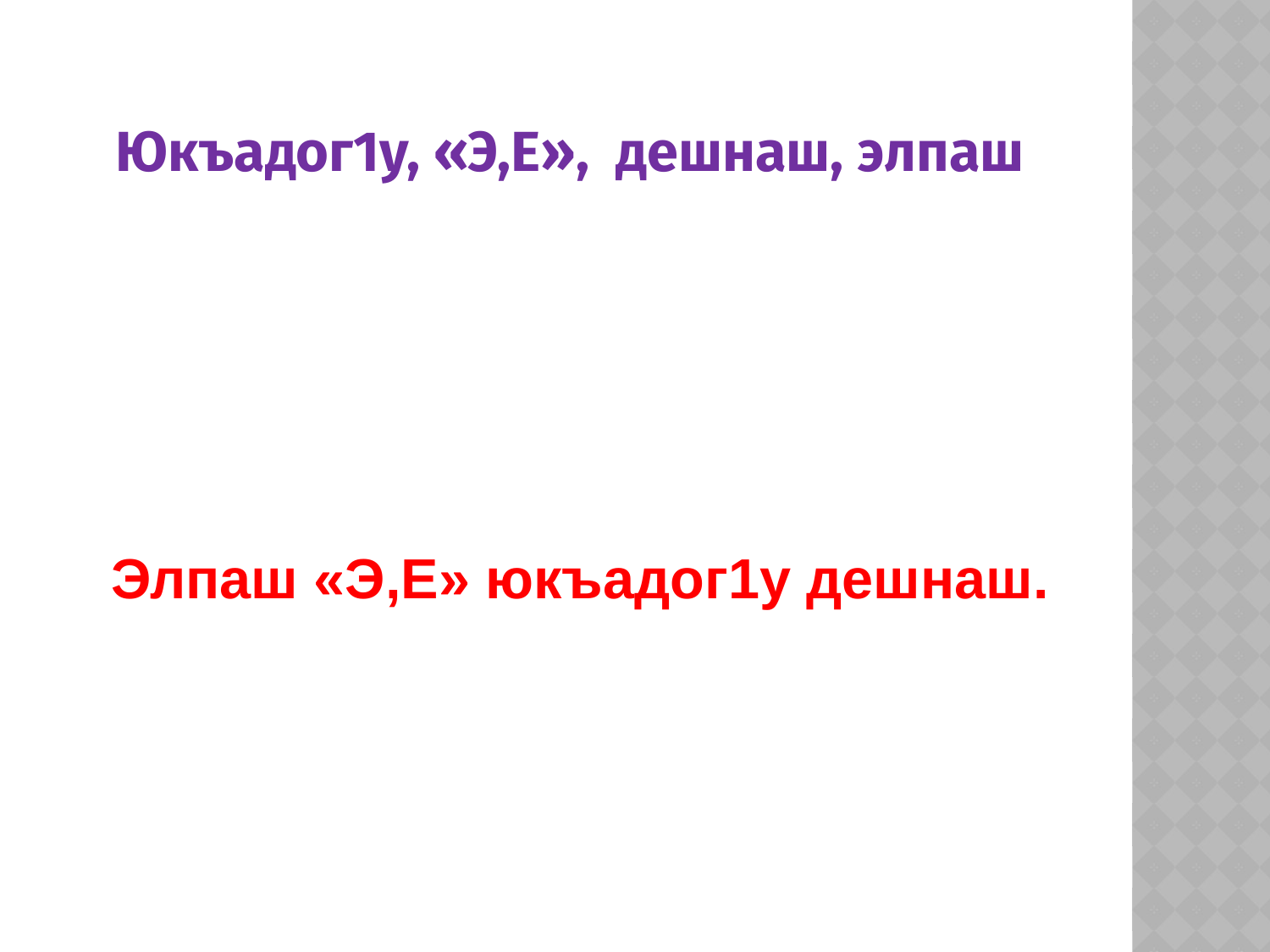

Юкъадог1у, «Э,Е»,  дешнаш, элпаш
Элпаш «Э,Е» юкъадог1у дешнаш.